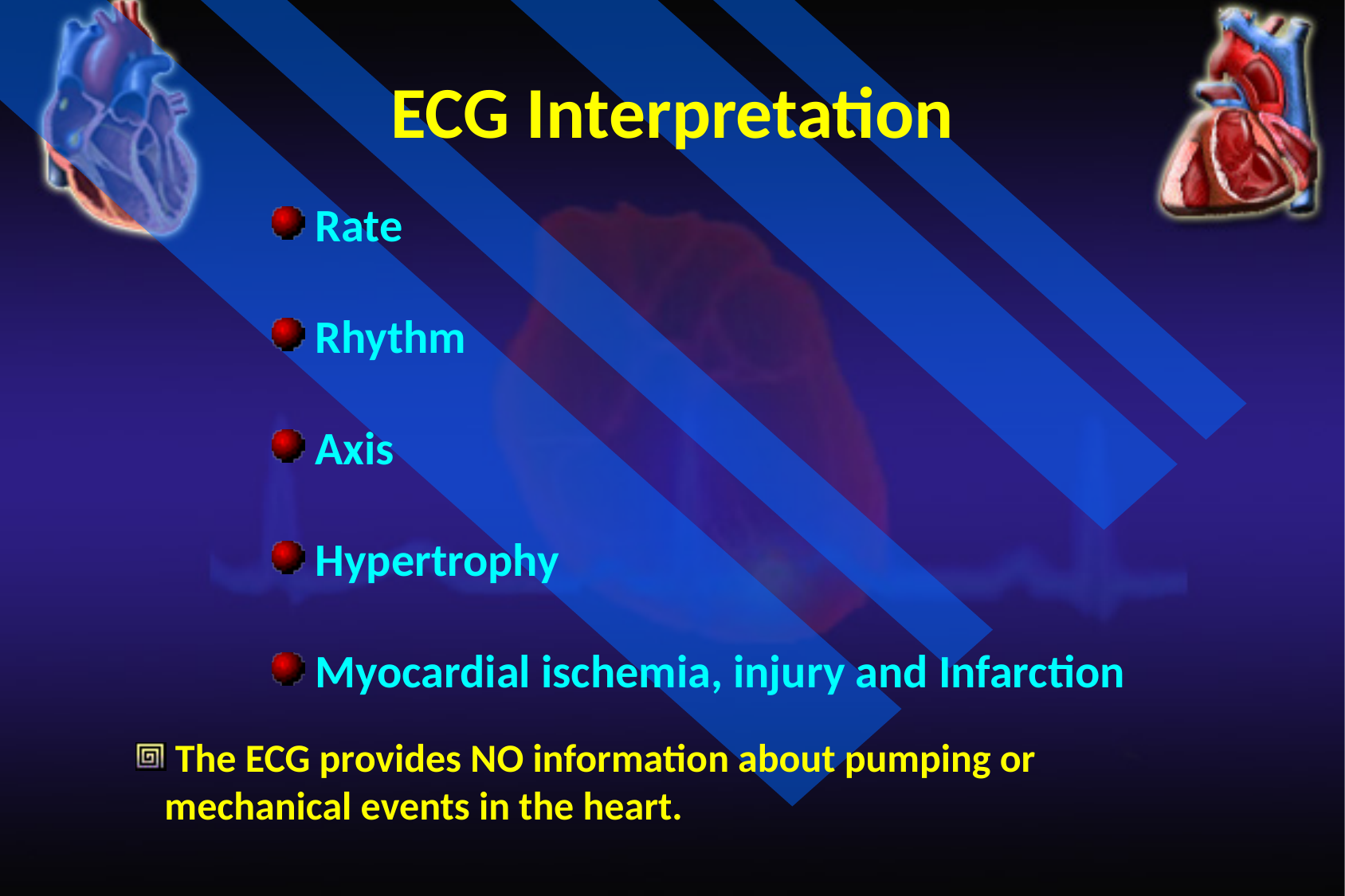

ECG Interpretation
 Rate

 Rhythm

 Axis

 Hypertrophy

 Myocardial ischemia, injury and Infarction
 The ECG provides NO information about pumping or mechanical events in the heart.